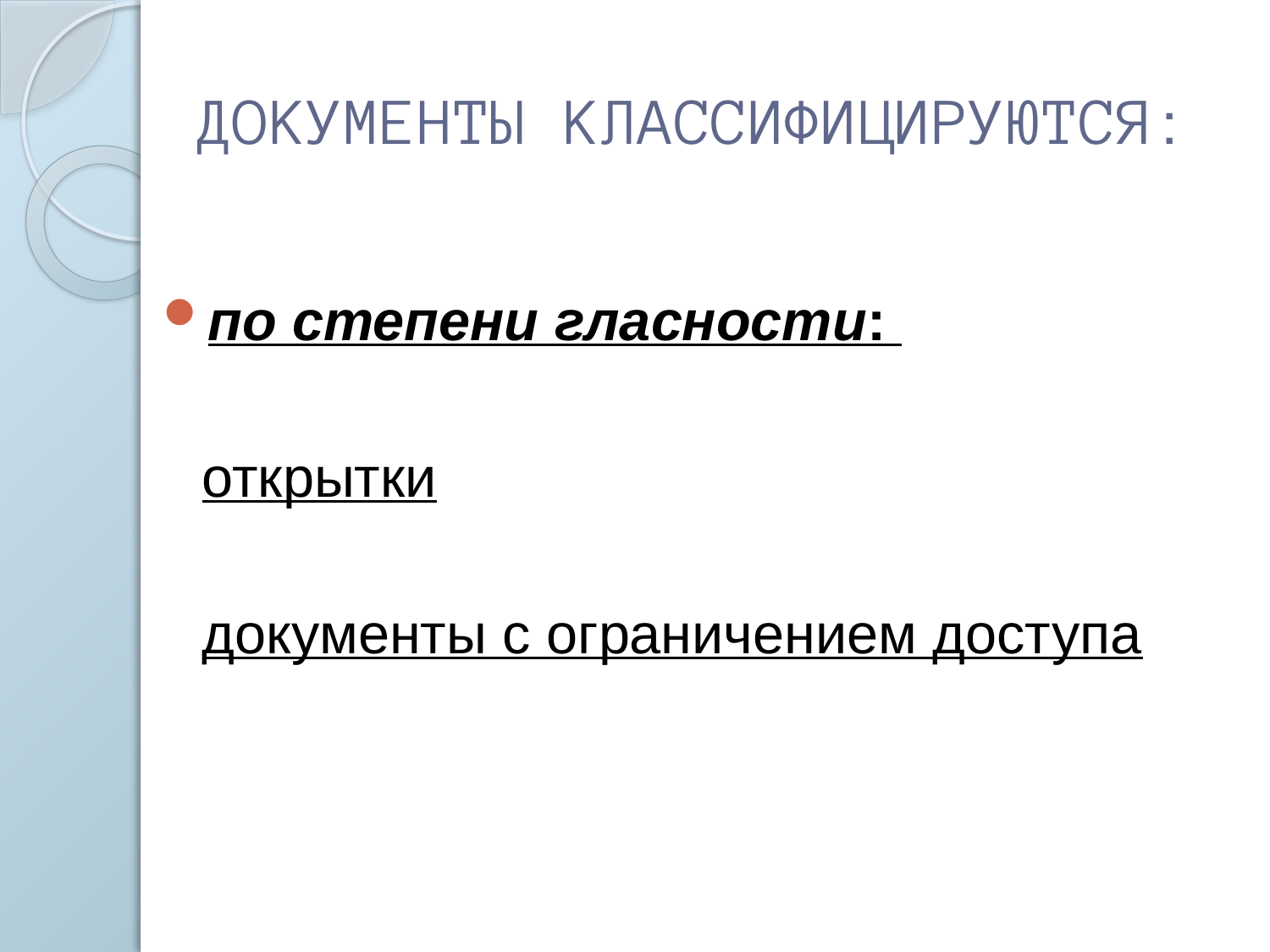

# ДОКУМЕНТЫ КЛАССИФИЦИРУЮТСЯ:
по степени гласности:

	открытки

	документы с ограничением доступа